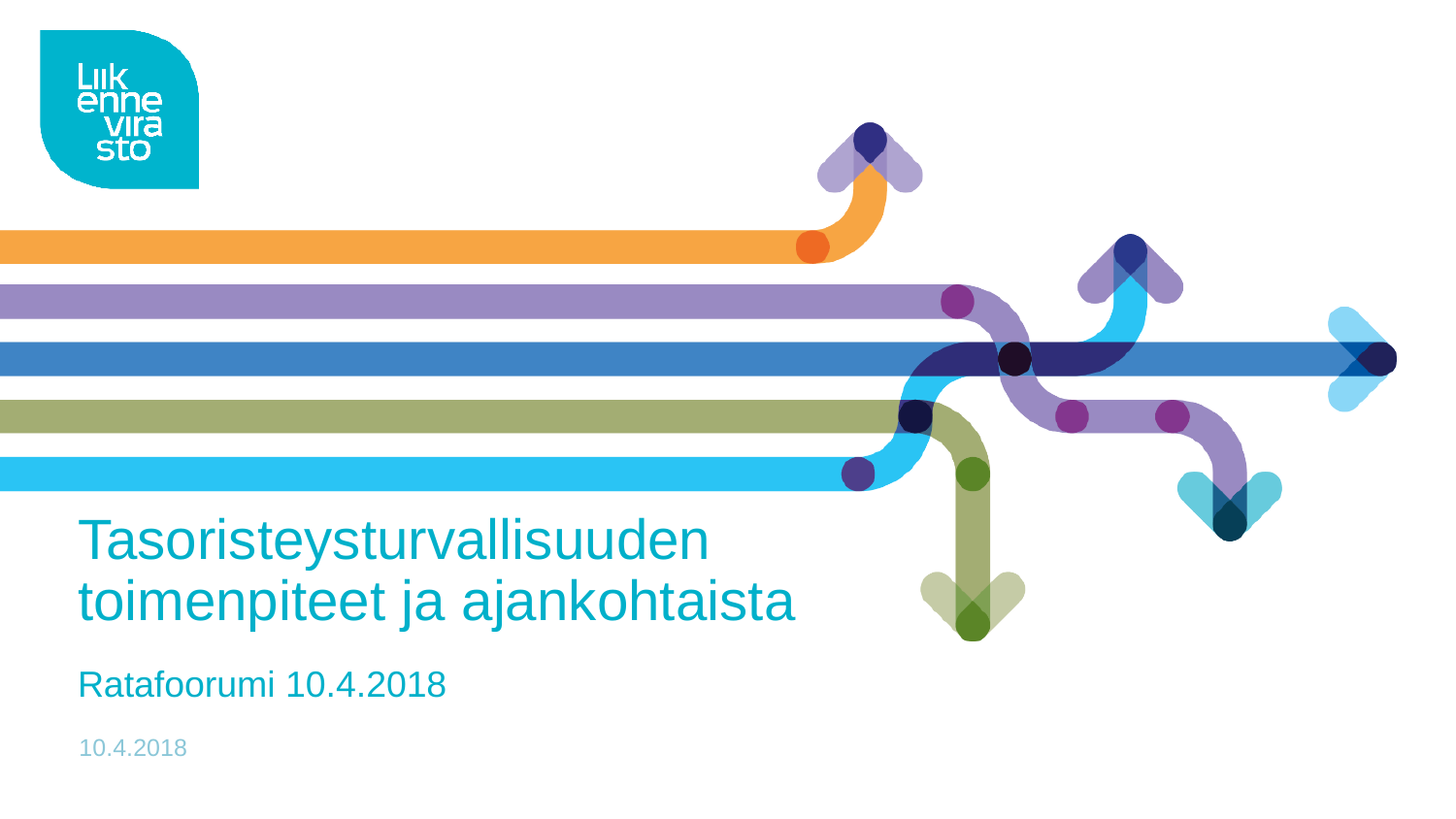

# Tasoristeysturvallisuuden toimenpiteet ja ajankohtaista
Ratafoorumi 10.4.2018
10.4.2018